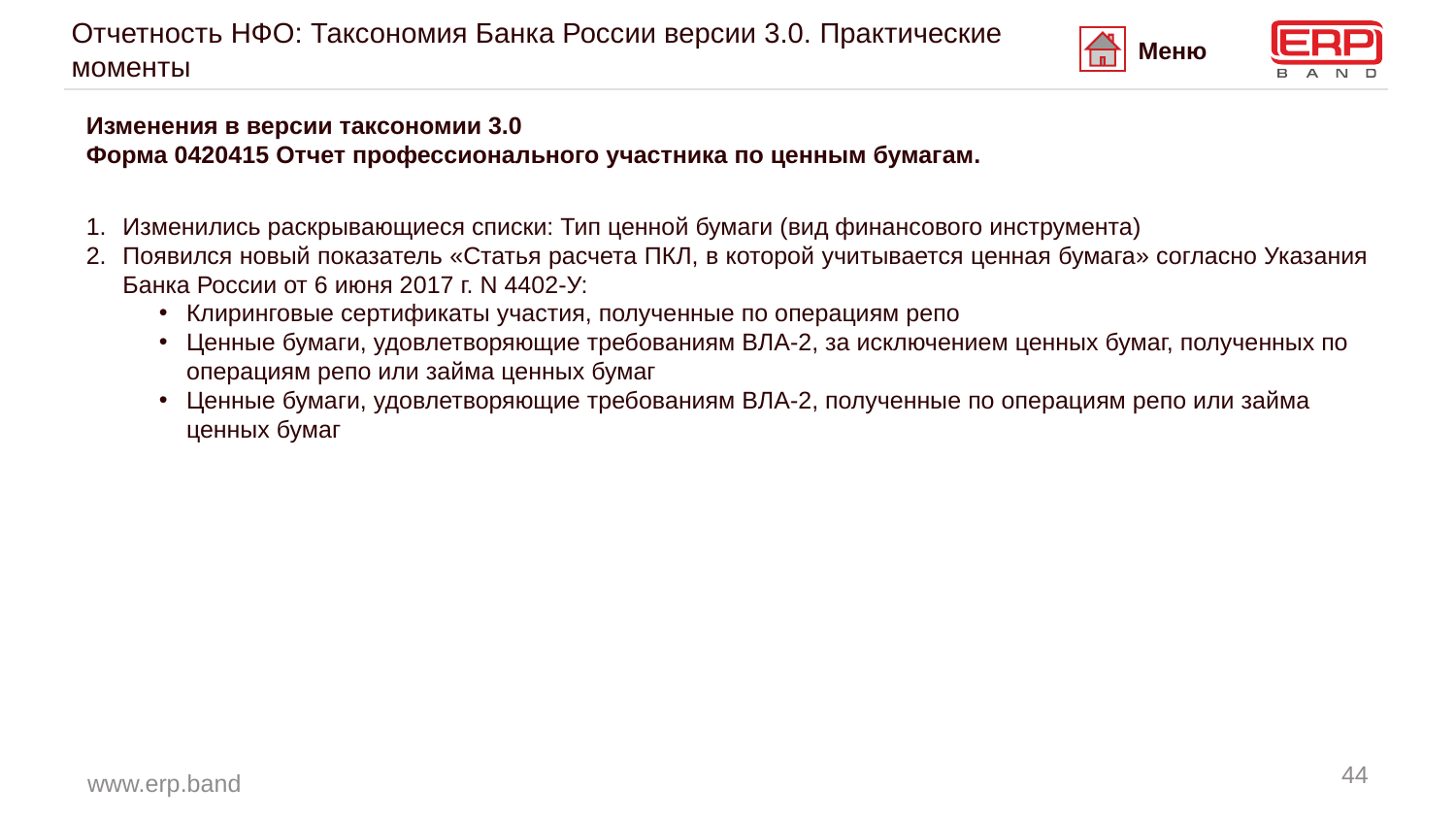

# Отчетность НФО: Таксономия Банка России версии 3.0. Практические моменты

Меню
Изменения в версии таксономии 3.0
Форма 0420415 Отчет профессионального участника по ценным бумагам.
Изменились раскрывающиеся списки: Тип ценной бумаги (вид финансового инструмента)
Появился новый показатель «Статья расчета ПКЛ, в которой учитывается ценная бумага» согласно Указания Банка России от 6 июня 2017 г. N 4402-У:
Клиринговые сертификаты участия, полученные по операциям репо
Ценные бумаги, удовлетворяющие требованиям ВЛА-2, за исключением ценных бумаг, полученных по операциям репо или займа ценных бумаг
Ценные бумаги, удовлетворяющие требованиям ВЛА-2, полученные по операциям репо или займа ценных бумаг
44